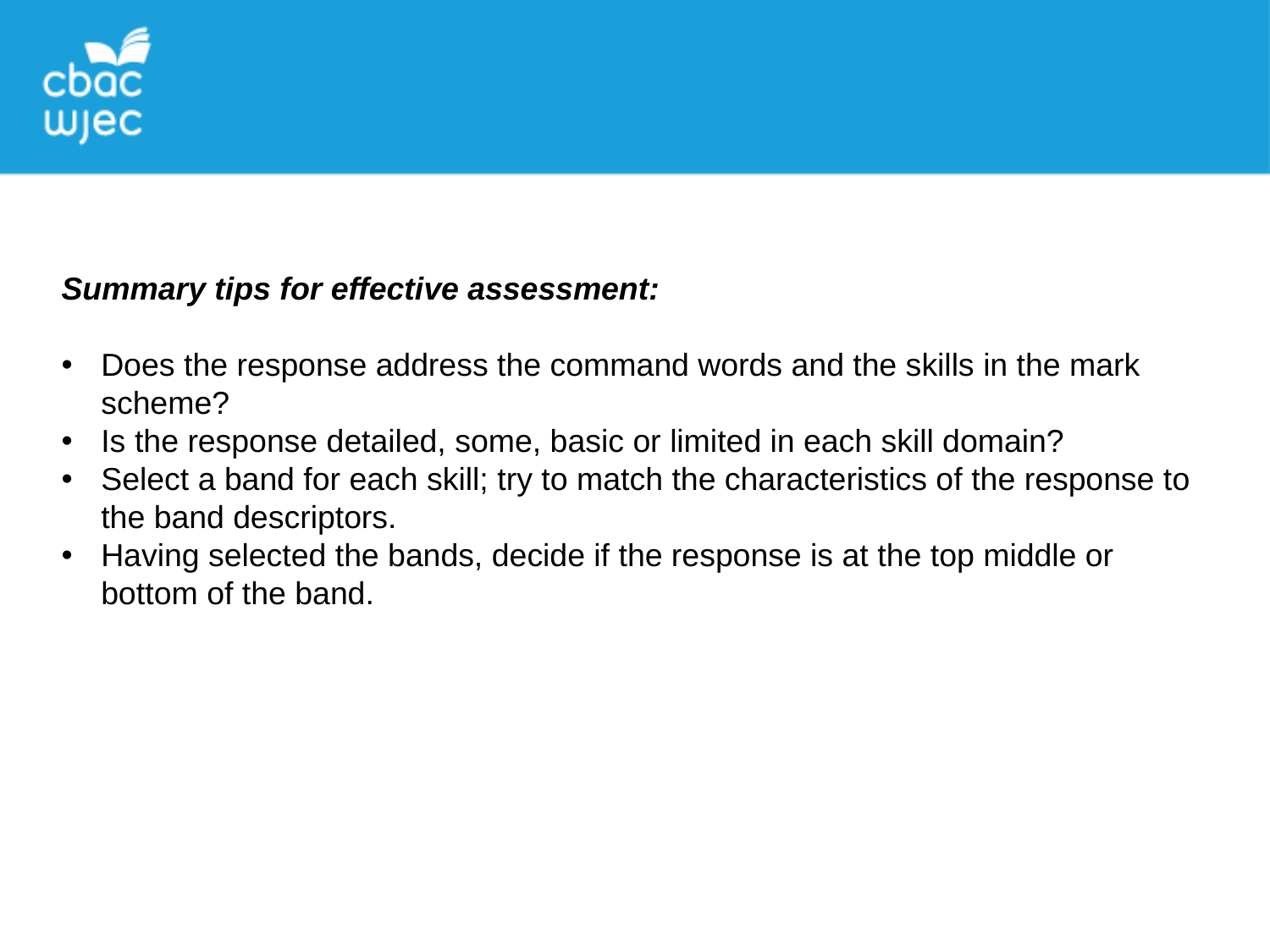

Summary tips for effective assessment:

Does the response address the command words and the skills in the mark scheme?
Is the response detailed, some, basic or limited in each skill domain?
Select a band for each skill; try to match the characteristics of the response to the band descriptors.
Having selected the bands, decide if the response is at the top middle or bottom of the band.